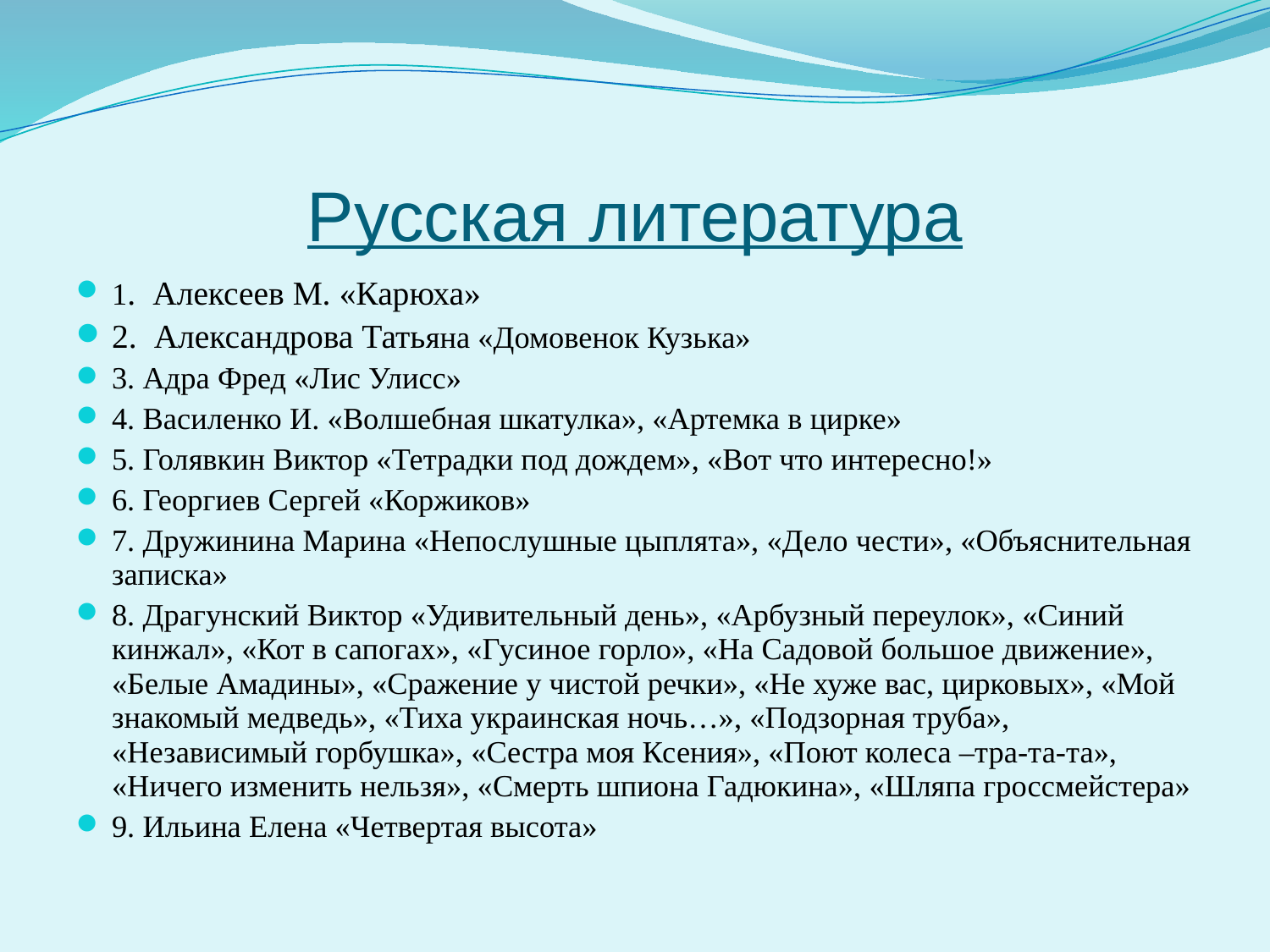

# Русская литература
1.  Алексеев М. «Карюха»
2.  Александрова Татьяна «Домовенок Кузька»
3. Адра Фред «Лис Улисс»
4. Василенко И. «Волшебная шкатулка», «Артемка в цирке»
5. Голявкин Виктор «Тетрадки под дождем», «Вот что интересно!»
6. Георгиев Сергей «Коржиков»
7. Дружинина Марина «Непослушные цыплята», «Дело чести», «Объяснительная записка»
8. Драгунский Виктор «Удивительный день», «Арбузный переулок», «Синий кинжал», «Кот в сапогах», «Гусиное горло», «На Садовой большое движение», «Белые Амадины», «Сражение у чистой речки», «Не хуже вас, цирковых», «Мой знакомый медведь», «Тиха украинская ночь…», «Подзорная труба», «Независимый горбушка», «Сестра моя Ксения», «Поют колеса –тра-та-та», «Ничего изменить нельзя», «Смерть шпиона Гадюкина», «Шляпа гроссмейстера»
9. Ильина Елена «Четвертая высота»